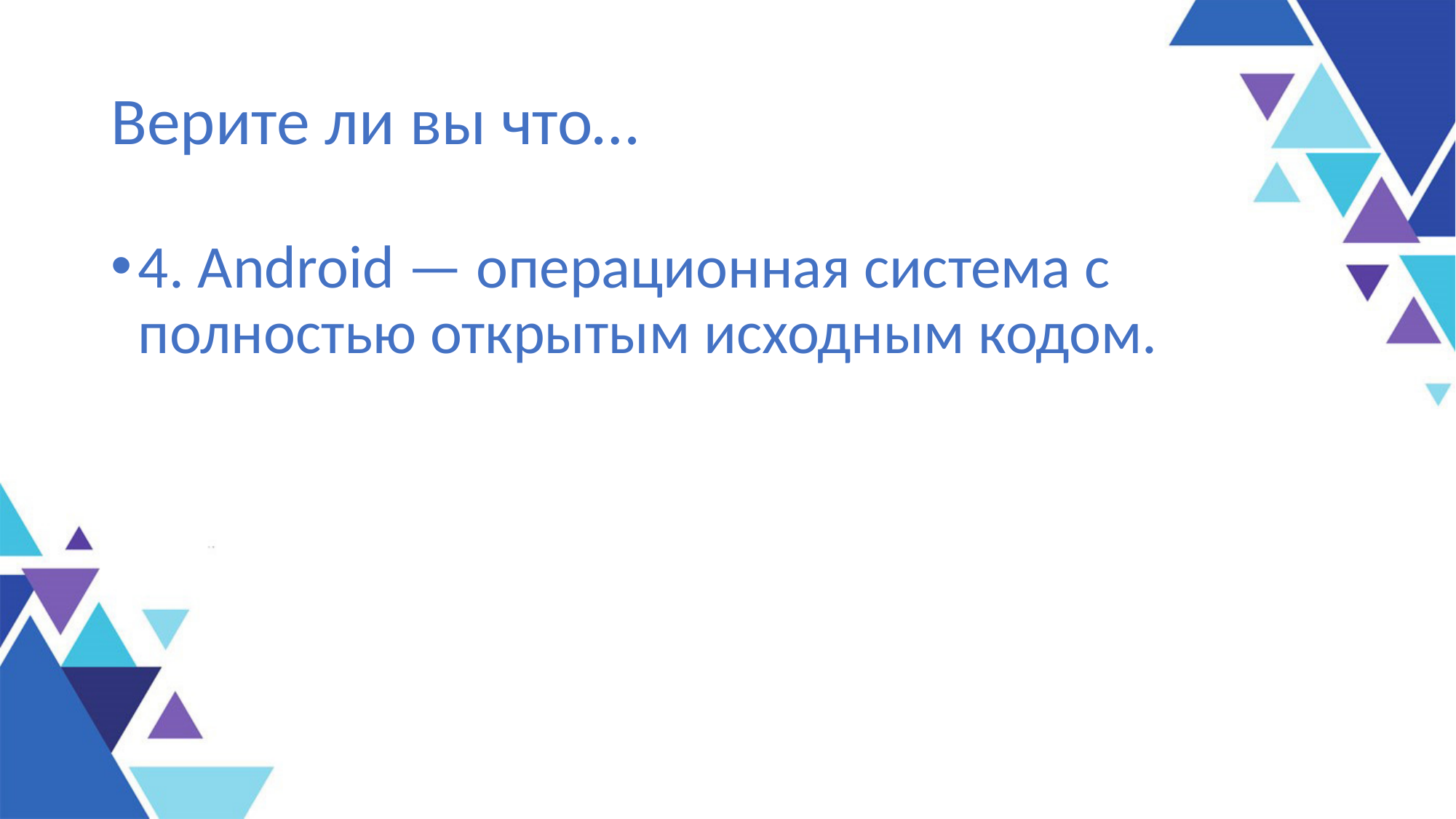

# Верите ли вы что…
4. Android — операционная система с полностью открытым исходным кодом.